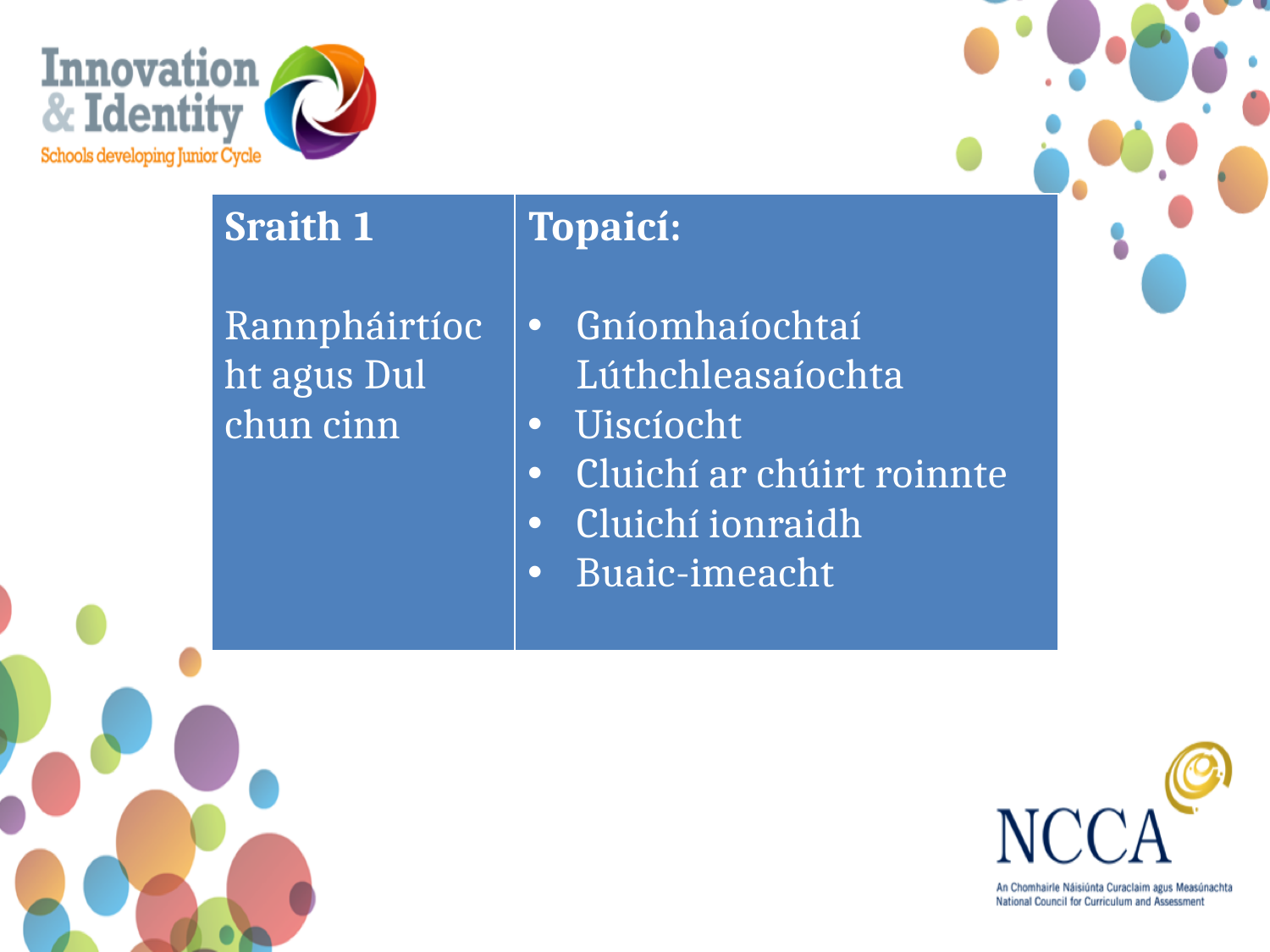

| Sraith 1 Rannpháirtíocht agus Dul chun cinn | Topaicí: Gníomhaíochtaí Lúthchleasaíochta Uiscíocht Cluichí ar chúirt roinnte Cluichí ionraidh Buaic-imeacht |
| --- | --- |